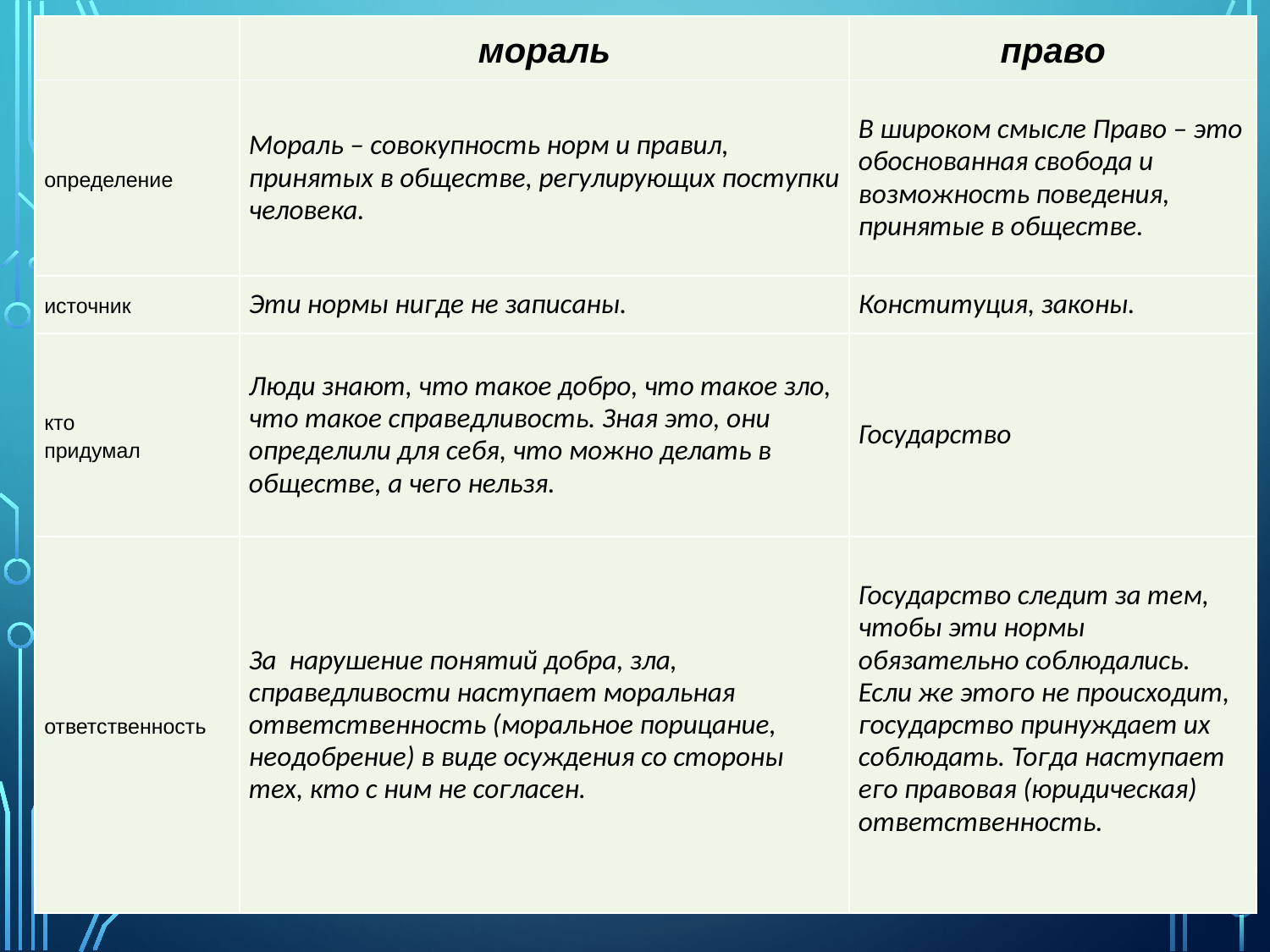

|  | мораль | право |
| --- | --- | --- |
| определение | Мораль – совокупность норм и правил, принятых в обществе, регулирующих поступки человека. | В широком смысле Право – это обоснованная свобода и возможность поведения, принятые в обществе. |
| источник | Эти нормы нигде не записаны. | Конституция, законы. |
| кто придумал | Люди знают, что такое добро, что такое зло, что такое справедливость. Зная это, они определили для себя, что можно делать в обществе, а чего нельзя. | Государство |
| ответственность | За нарушение понятий добра, зла, справедливости наступает моральная ответственность (моральное порицание, неодобрение) в виде осуждения со стороны тех, кто с ним не согласен. | Государство следит за тем, чтобы эти нормы обязательно соблюдались. Если же этого не происходит, государство принуждает их соблюдать. Тогда наступает его правовая (юридическая) ответственность. |